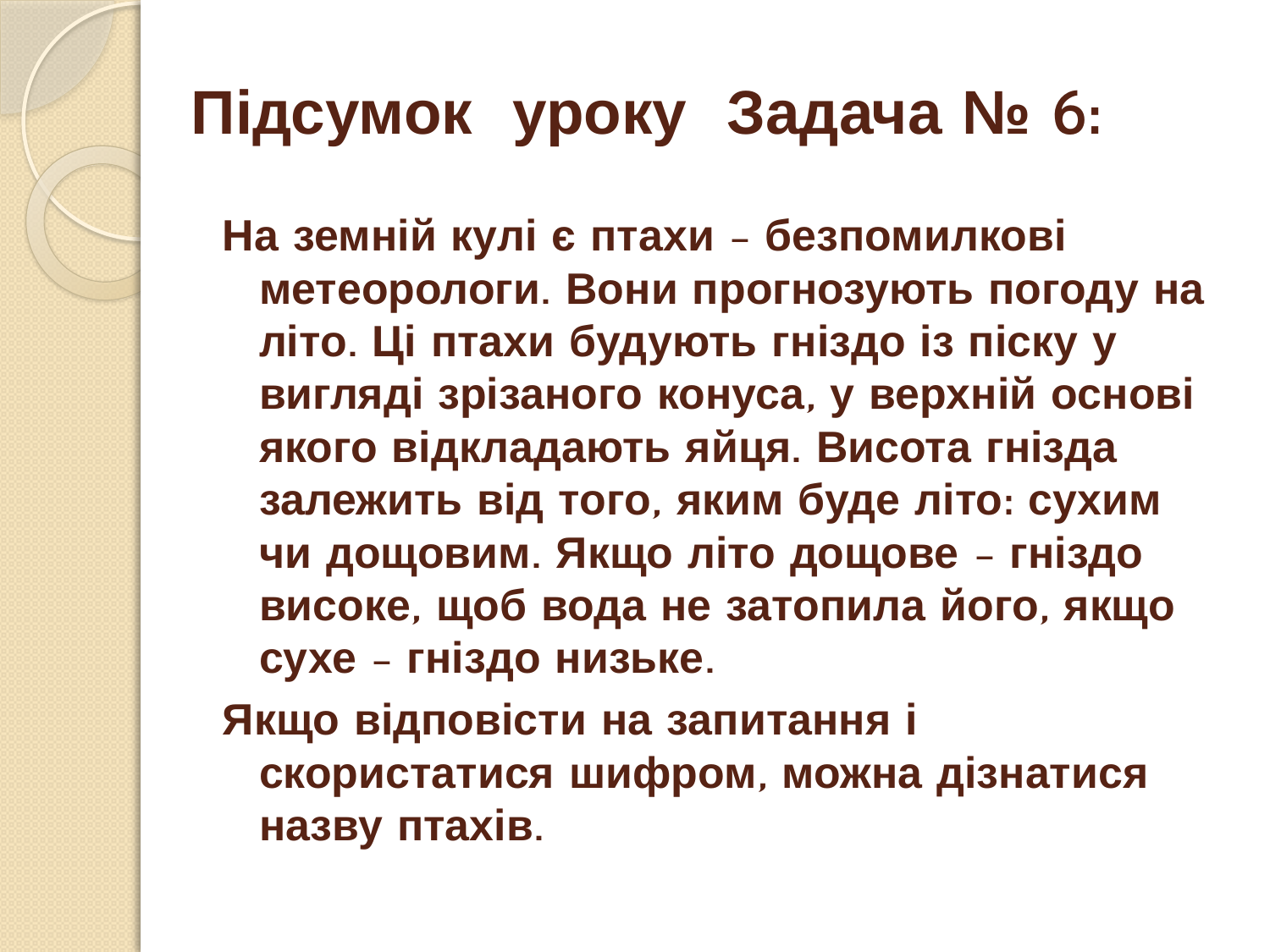

# Підсумок  уроку  Задача № 6:
На земній кулі є птахи – безпомилкові метеорологи. Вони прогнозують погоду на літо. Ці птахи будують гніздо із піску у вигляді зрізаного конуса, у верхній основі якого відкладають яйця. Висота гнізда залежить від того, яким буде літо: сухим чи дощовим. Якщо літо дощове – гніздо високе, щоб вода не затопила його, якщо сухе – гніздо низьке.
Якщо відповісти на запитання і скористатися шифром, можна дізнатися назву птахів.